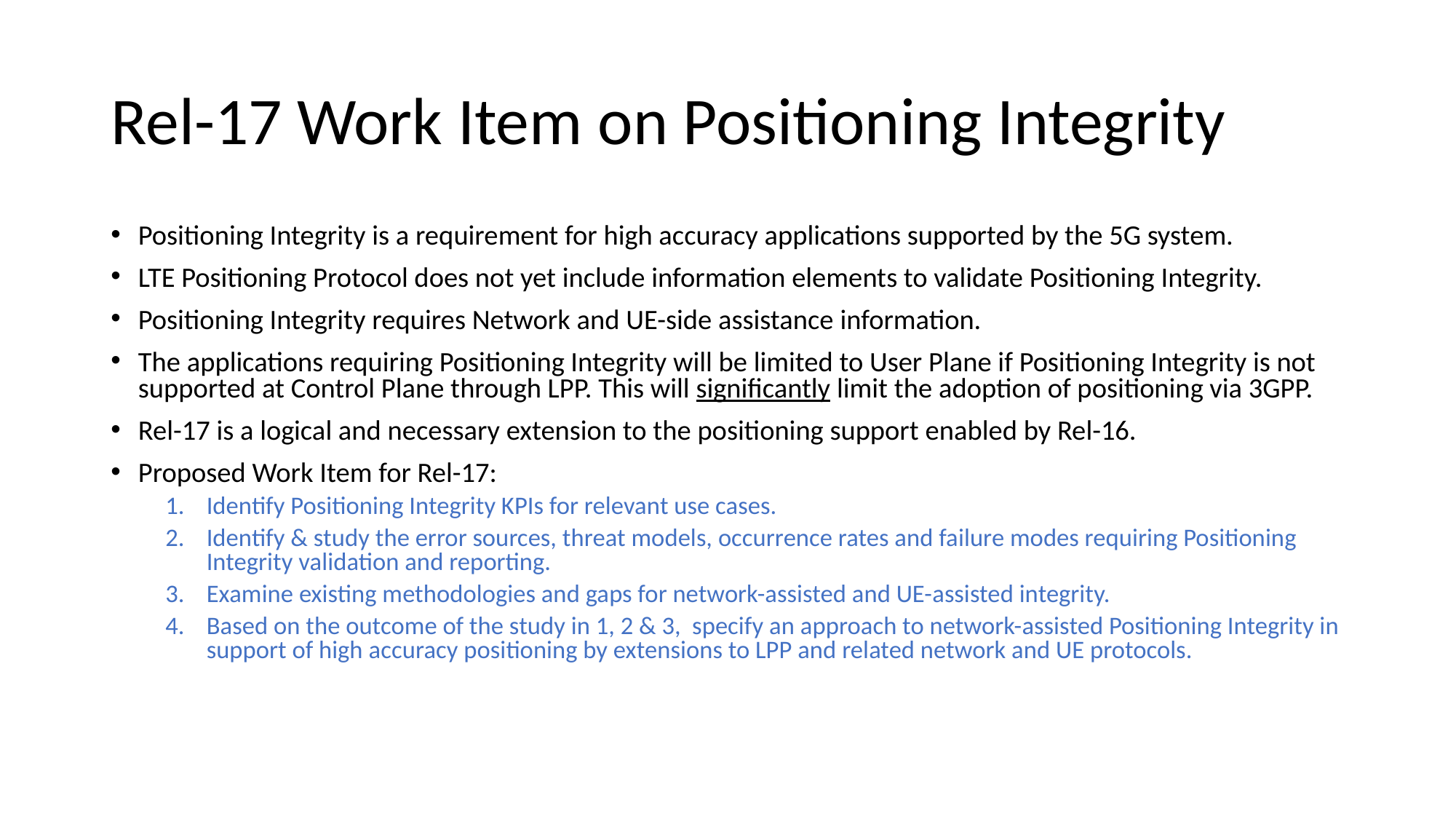

# Rel-17 Work Item on Positioning Integrity
Positioning Integrity is a requirement for high accuracy applications supported by the 5G system.
LTE Positioning Protocol does not yet include information elements to validate Positioning Integrity.
Positioning Integrity requires Network and UE-side assistance information.
The applications requiring Positioning Integrity will be limited to User Plane if Positioning Integrity is not supported at Control Plane through LPP. This will significantly limit the adoption of positioning via 3GPP.
Rel-17 is a logical and necessary extension to the positioning support enabled by Rel-16.
Proposed Work Item for Rel-17:
Identify Positioning Integrity KPIs for relevant use cases.
Identify & study the error sources, threat models, occurrence rates and failure modes requiring Positioning Integrity validation and reporting.
Examine existing methodologies and gaps for network-assisted and UE-assisted integrity.
Based on the outcome of the study in 1, 2 & 3,  specify an approach to network-assisted Positioning Integrity in support of high accuracy positioning by extensions to LPP and related network and UE protocols.